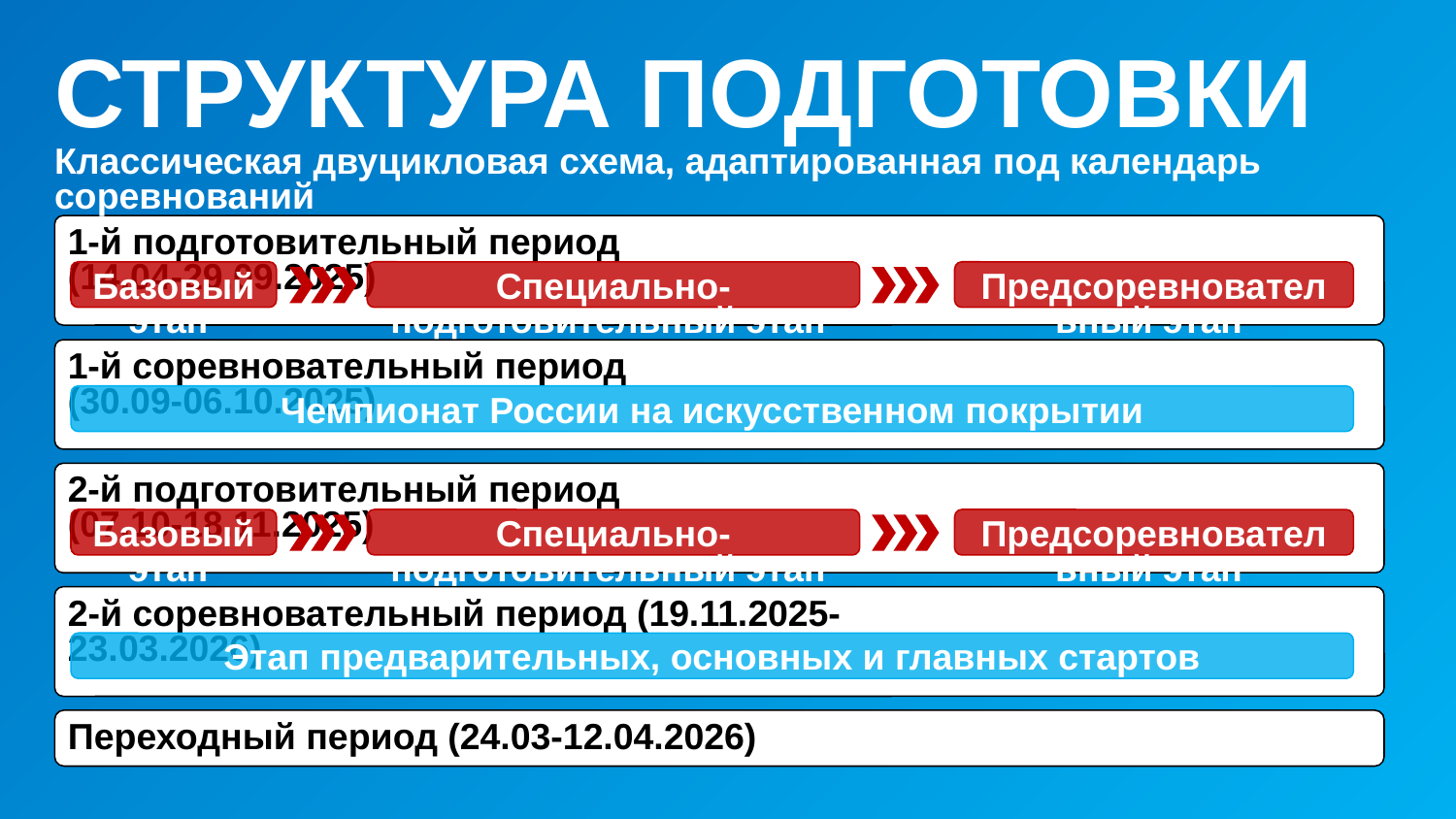

СТРУКТУРА ПОДГОТОВКИ
Классическая двуцикловая схема, адаптированная под календарь соревнований

1-й подготовительный период (14.04-29.09.2025)
Базовый этап
Специально-подготовительный этап
Предсоревновательный этап

1-й соревновательный период (30.09-06.10.2025)
Чемпионат России на искусственном покрытии
→

2-й подготовительный период (07.10-18.11.2025)
Базовый этап
Специально-подготовительный этап
Предсоревновательный этап

2-й соревновательный период (19.11.2025-23.03.2026)
Этап предварительных, основных и главных стартов

Переходный период (24.03-12.04.2026)